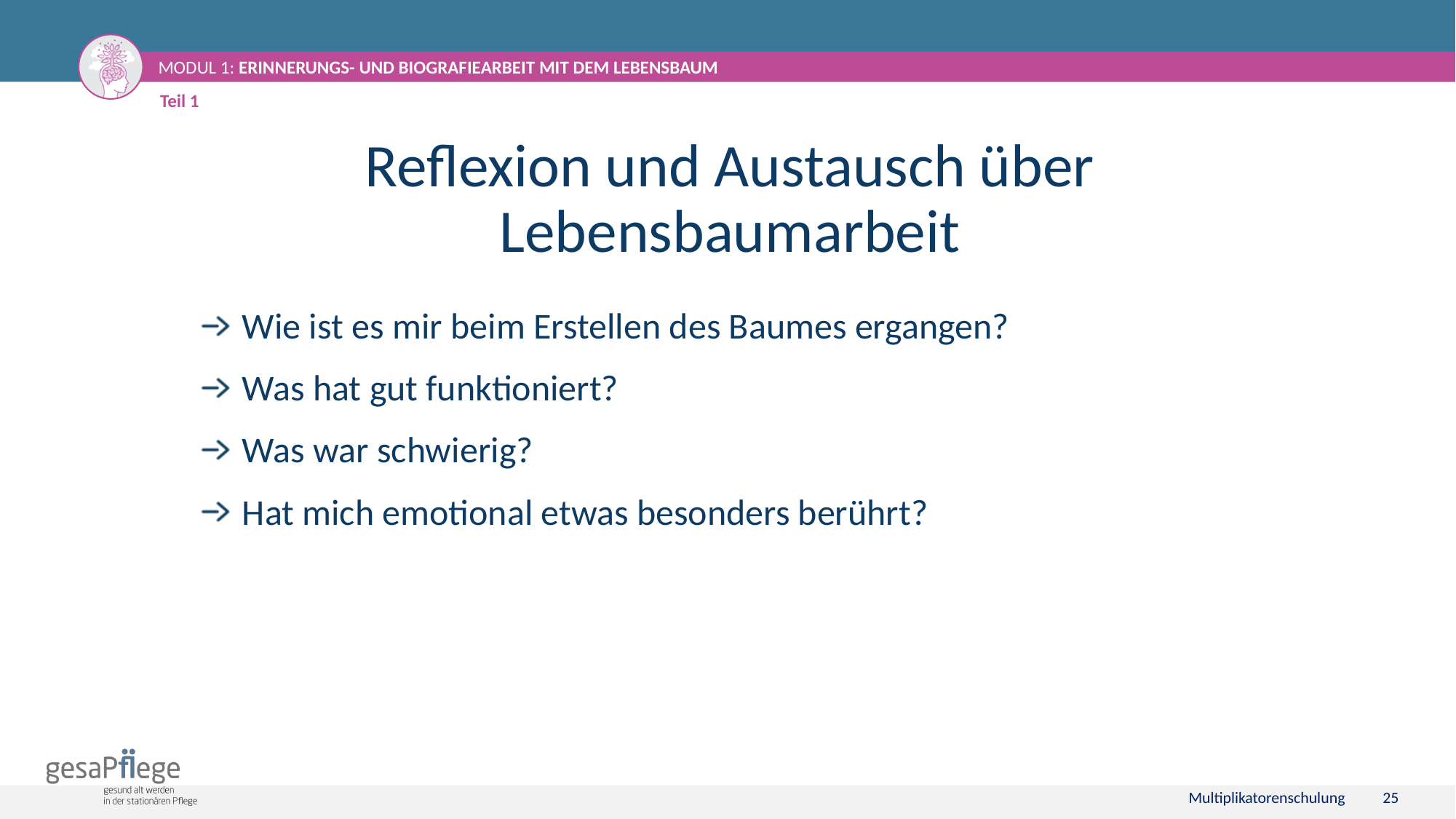

Teil 1
# Reflexion und Austausch über Lebensbaumarbeit
Wie ist es mir beim Erstellen des Baumes ergangen?
Was hat gut funktioniert?
Was war schwierig?
Hat mich emotional etwas besonders berührt?
Multiplikatorenschulung
25